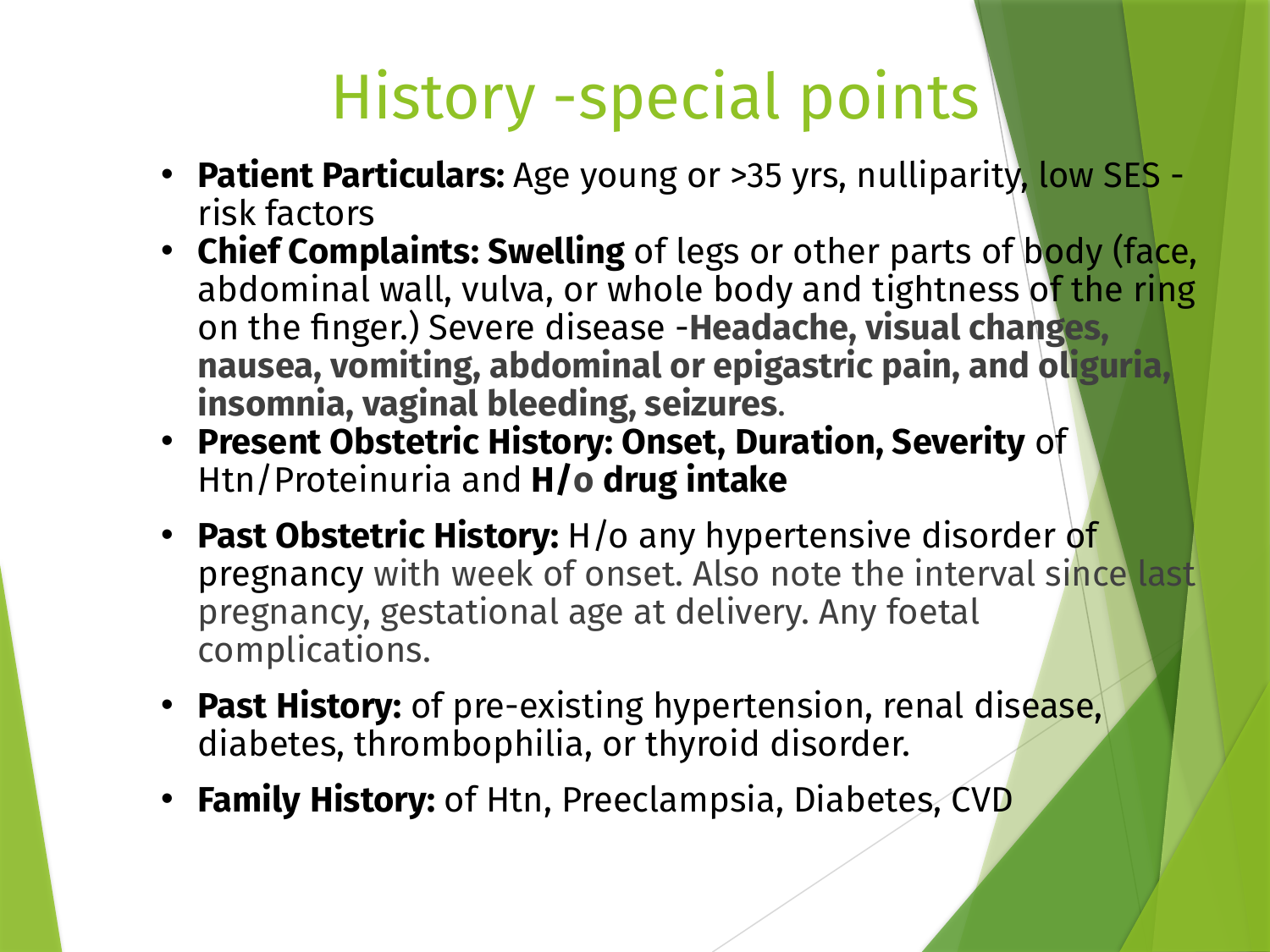

# History -special points
Patient Particulars: Age young or >35 yrs, nulliparity, low SES -risk factors
Chief Complaints: Swelling of legs or other parts of body (face, abdominal wall, vulva, or whole body and tightness of the ring on the finger.) Severe disease -Headache, visual changes, nausea, vomiting, abdominal or epigastric pain, and oliguria, insomnia, vaginal bleeding, seizures.
Present Obstetric History: Onset, Duration, Severity of Htn/Proteinuria and H/o drug intake
Past Obstetric History: H/o any hypertensive disorder of pregnancy with week of onset. Also note the interval since last pregnancy, gestational age at delivery. Any foetal complications.
Past History: of pre-existing hypertension, renal disease, diabetes, thrombophilia, or thyroid disorder.
Family History: of Htn, Preeclampsia, Diabetes, CVD